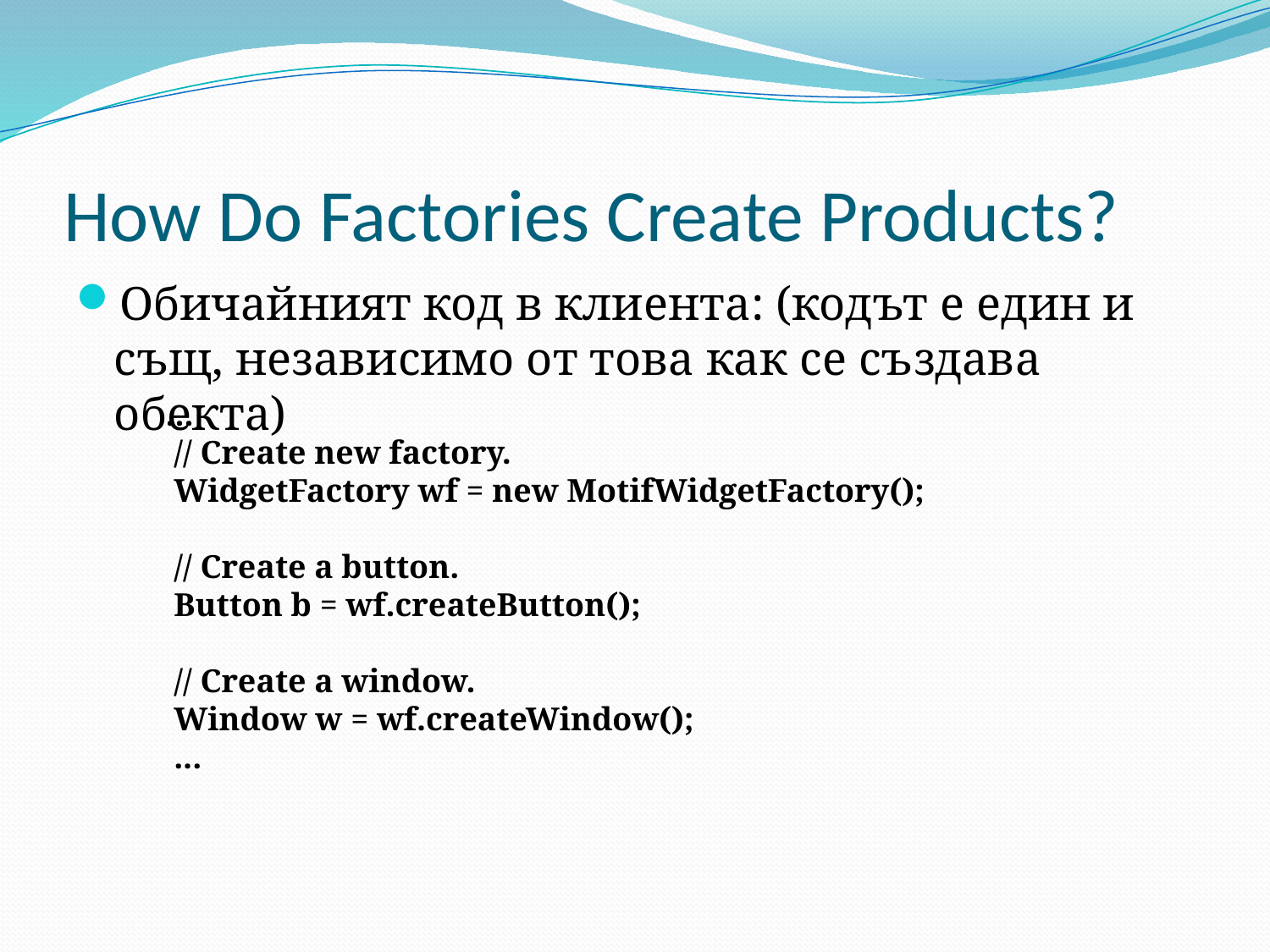

# How Do Factories Create Products?
Обичайният код в клиента: (кодът е един и същ, независимо от това как се създава обекта)
 ...
  // Create new factory.
  WidgetFactory wf = new MotifWidgetFactory();

  // Create a button.
  Button b = wf.createButton();

  // Create a window.
  Window w = wf.createWindow();
  ...